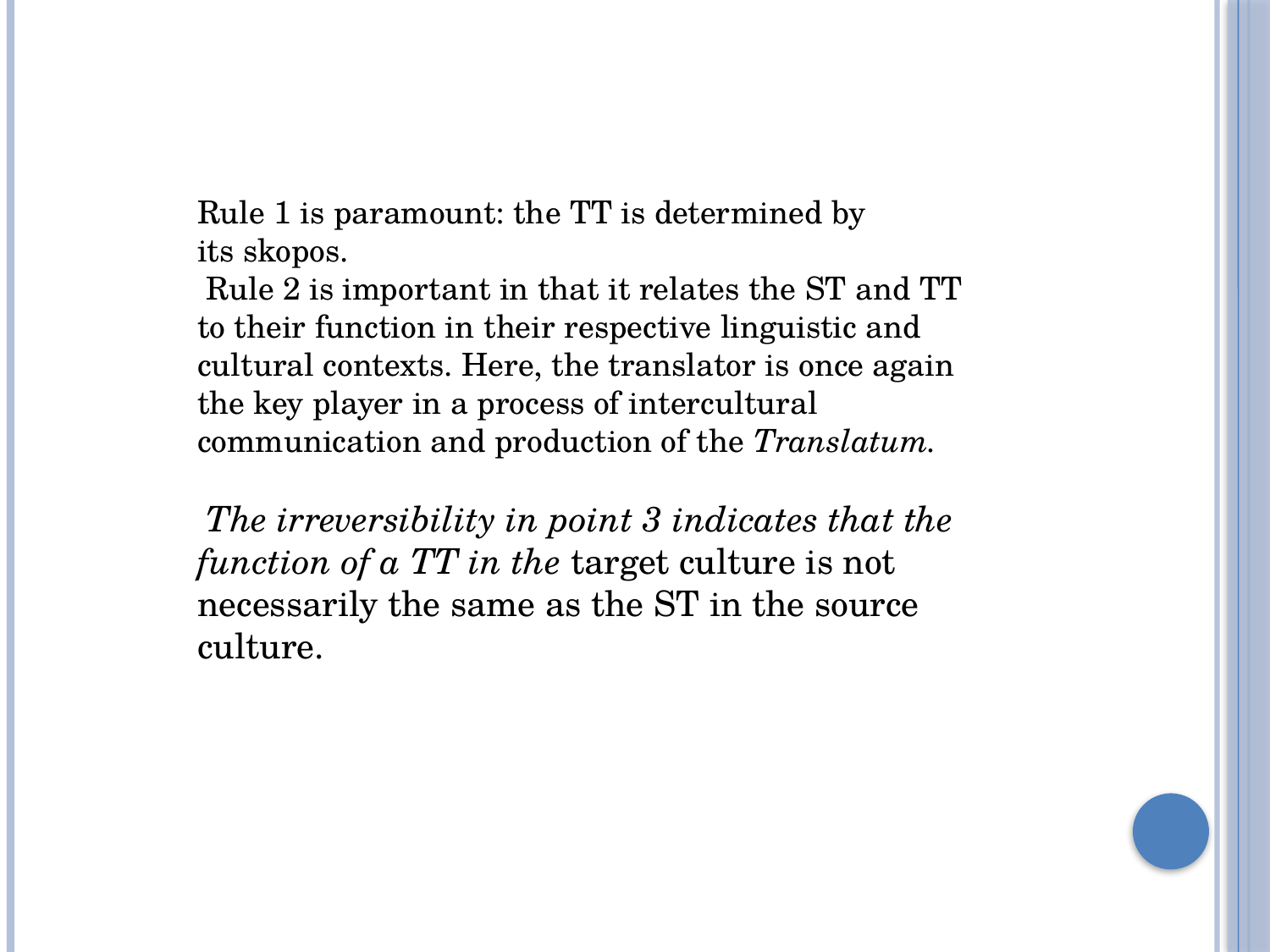

Rule 1 is paramount: the TT is determined by
its skopos.
 Rule 2 is important in that it relates the ST and TT to their function in their respective linguistic and cultural contexts. Here, the translator is once again
the key player in a process of intercultural communication and production of the Translatum.

 The irreversibility in point 3 indicates that the function of a TT in the target culture is not necessarily the same as the ST in the source culture.